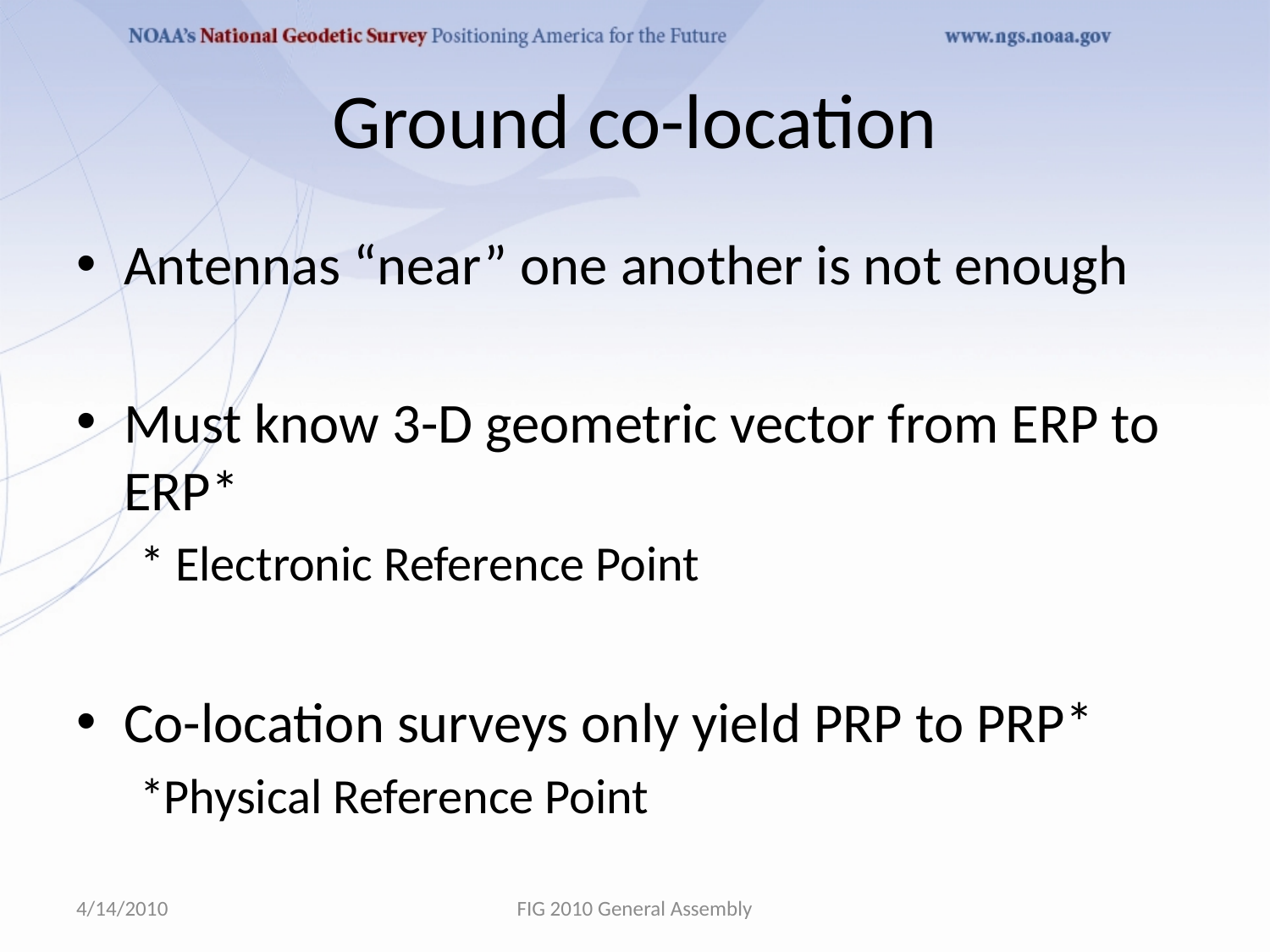

# Ground co-location
Antennas “near” one another is not enough

Must know 3-D geometric vector from ERP to ERP*
* Electronic Reference Point

Co-location surveys only yield PRP to PRP*
*Physical Reference Point
4/14/2010
FIG 2010 General Assembly